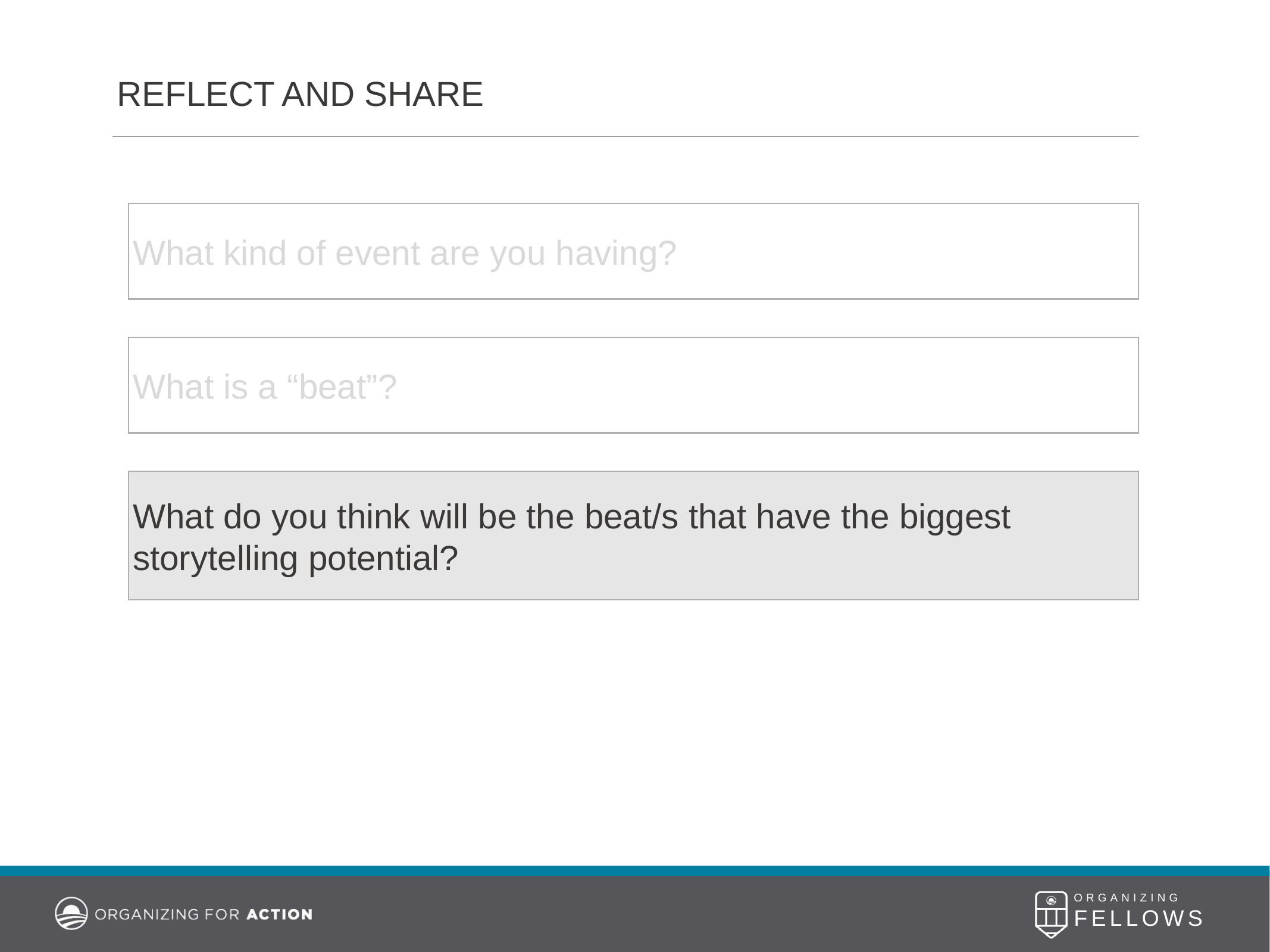

REFLECT AND SHARE

What kind of event are you having?

What is a “beat”?

What do you think will be the beat/s that have the biggest storytelling potential?